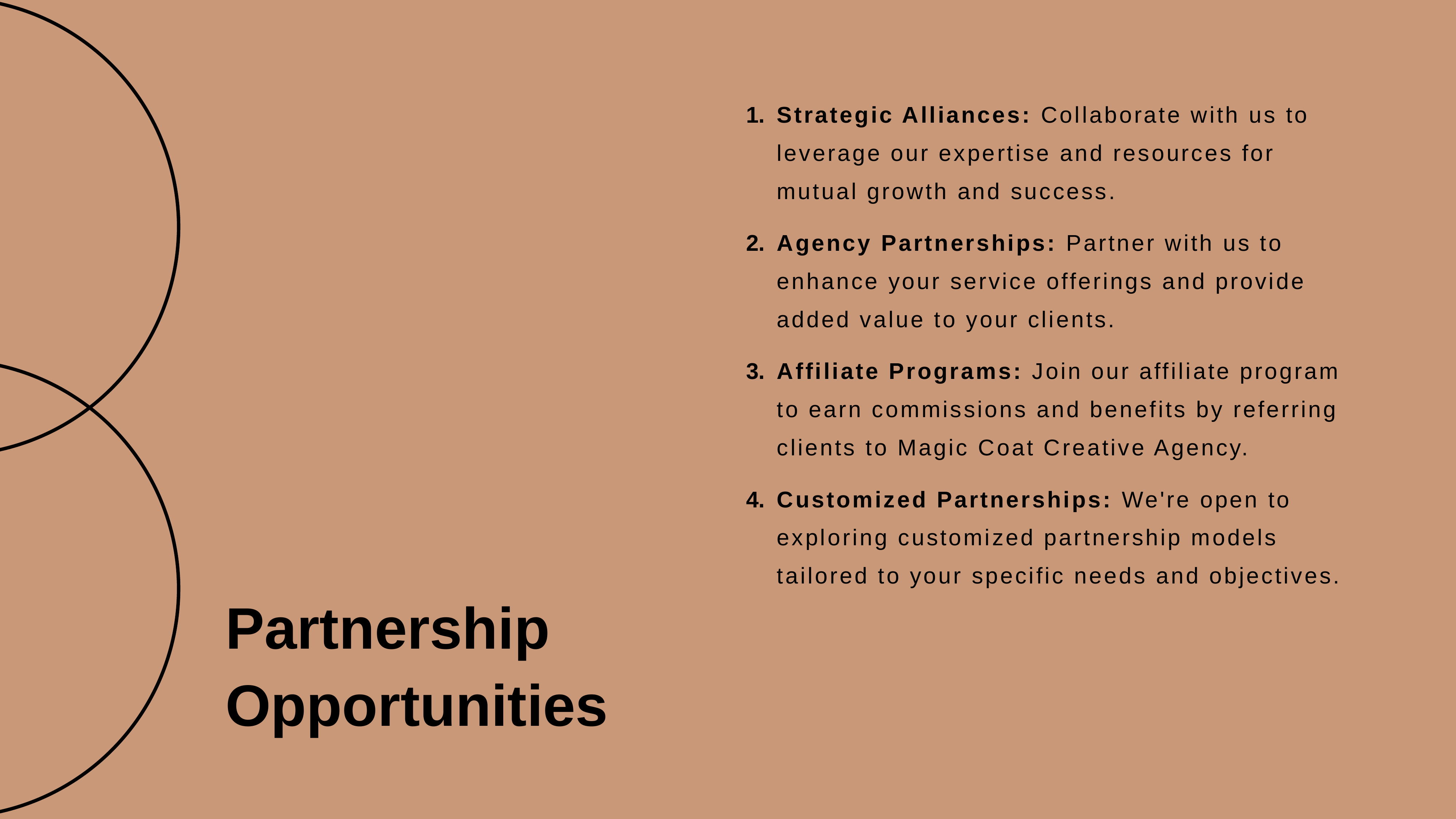

Strategic Alliances: Collaborate with us to leverage our expertise and resources for mutual growth and success.
Agency Partnerships: Partner with us to enhance your service offerings and provide added value to your clients.
Affiliate Programs: Join our affiliate program to earn commissions and benefits by referring clients to Magic Coat Creative Agency.
Customized Partnerships: We're open to exploring customized partnership models tailored to your specific needs and objectives.
Partnership Opportunities